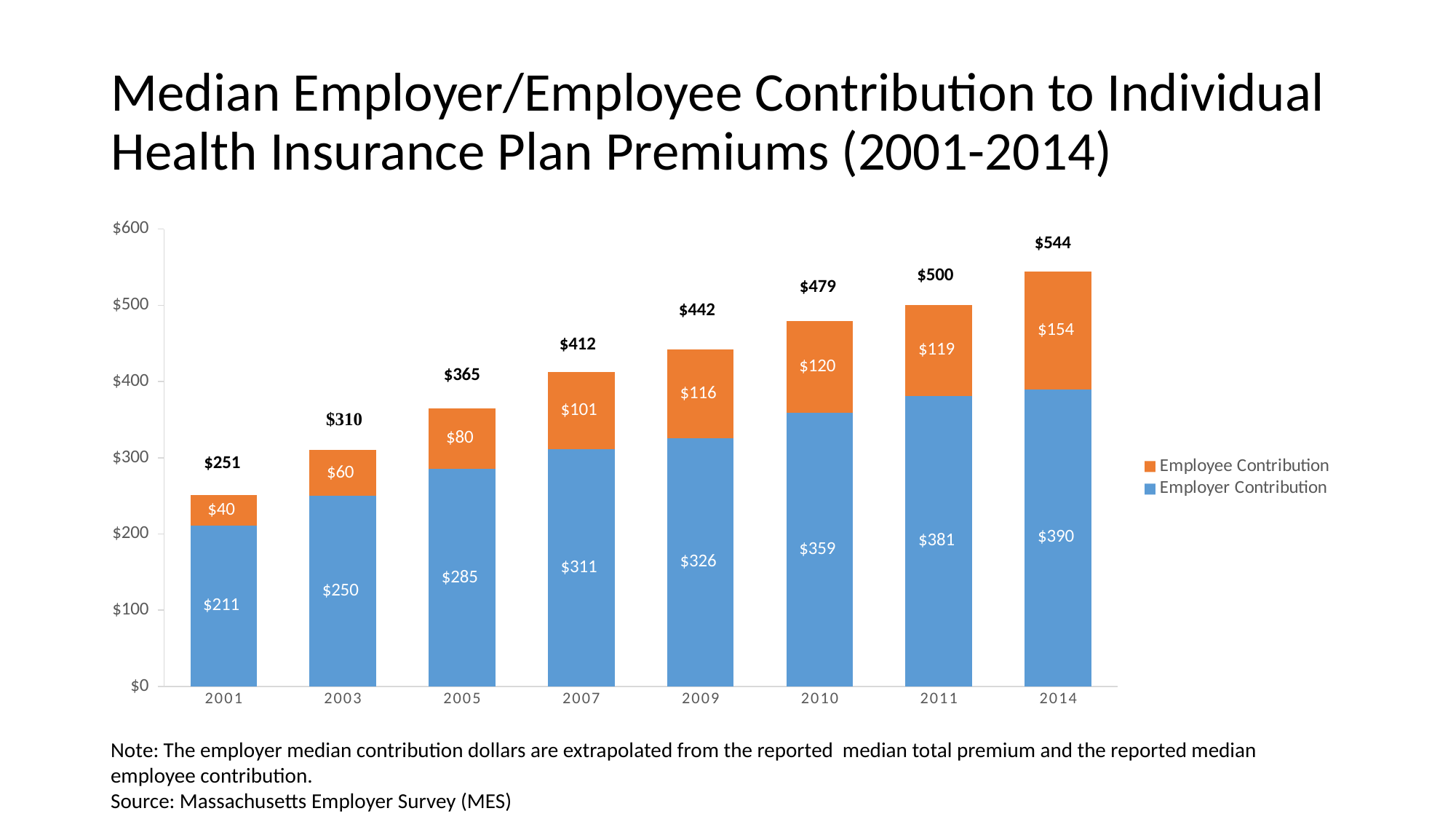

# Median Employer/Employee Contribution to Individual Health Insurance Plan Premiums (2001-2014)

### Chart

| Category | Employer Contribution | Employee Contribution |
|---|---|---|
| 2001 | 211.0 | 40.0 |
| 2003 | 250.0 | 60.0 |
| 2005 | 285.0 | 80.0 |
| 2007 | 311.0 | 101.0 |
| 2009 | 326.0 | 116.0 |
| 2010 | 359.0 | 120.0 |
| 2011 | 381.0 | 119.0 |
| 2014 | 390.0 | 154.0 |
Note: The employer median contribution dollars are extrapolated from the reported  median total premium and the reported median employee contribution.
Source: Massachusetts Employer Survey (MES)